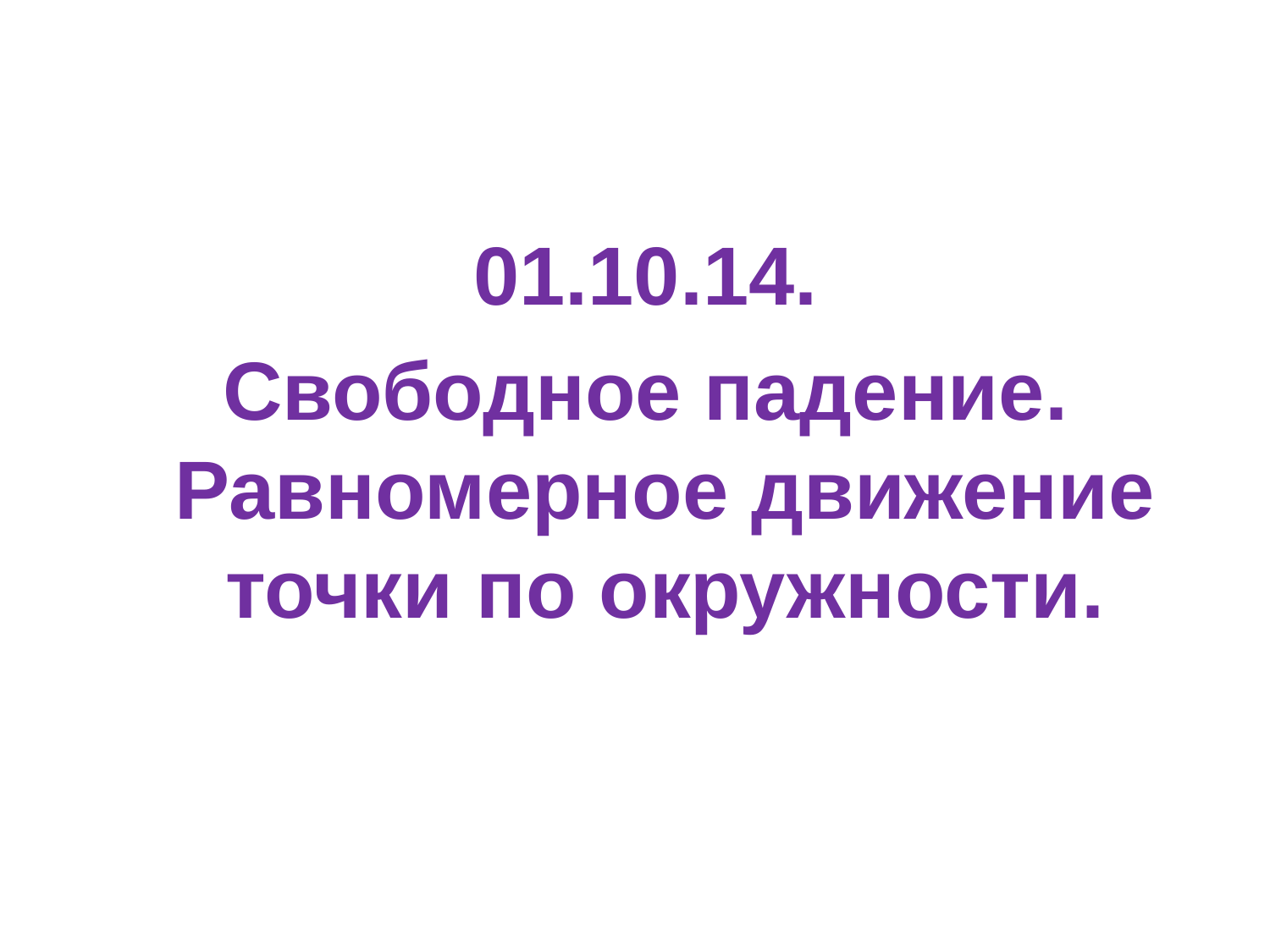

01.10.14.
Свободное падение. Равномерное движение точки по окружности.